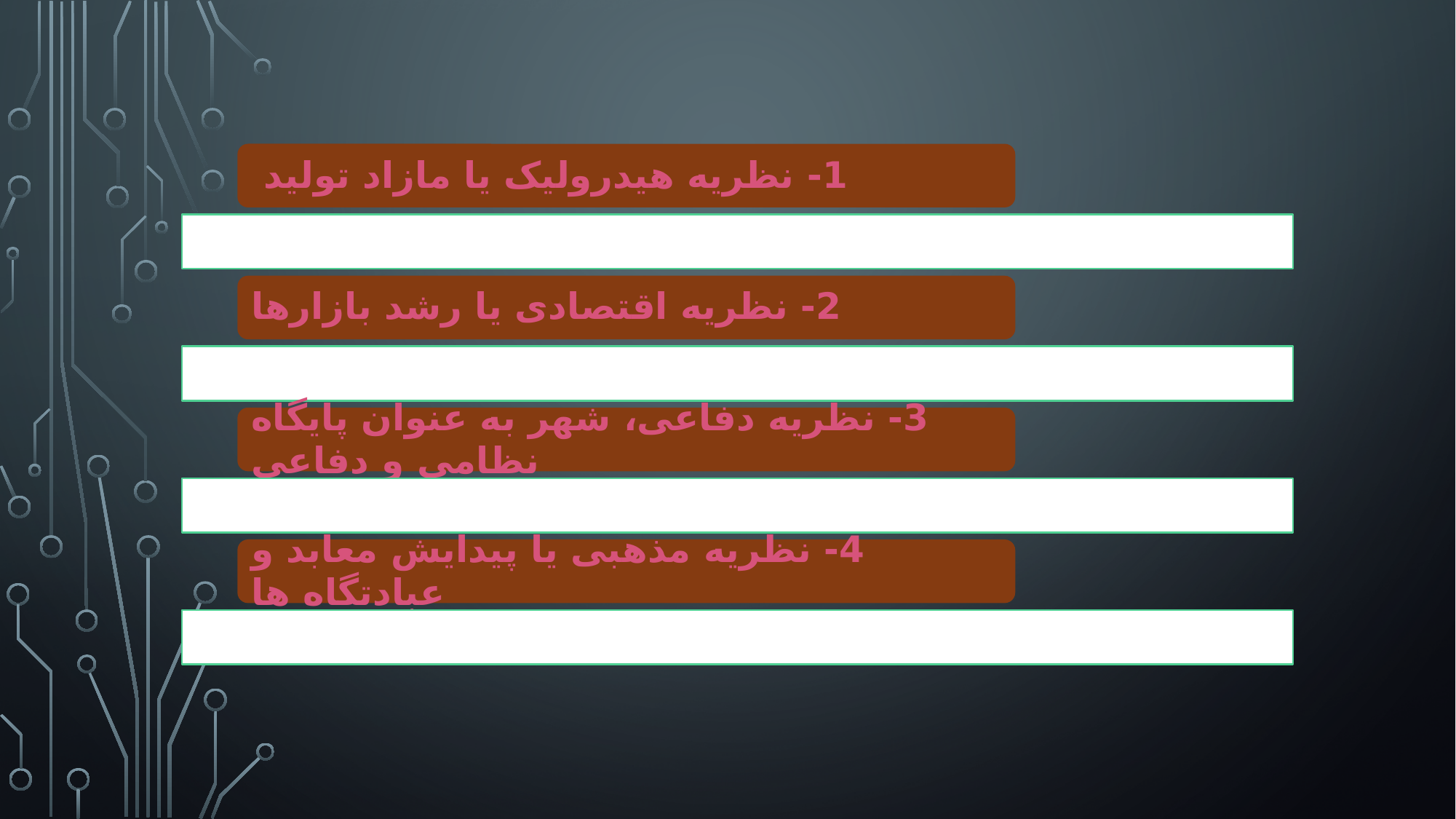

1- نظریه هیدرولیک یا مازاد تولید
3- نظریه دفاعی، شهر به عنوان پایگاه نظامی و دفاعی
4- نظریه مذهبی یا پیدایش معابد و عبادتگاه ها
2- نظریه اقتصادی یا رشد بازارها